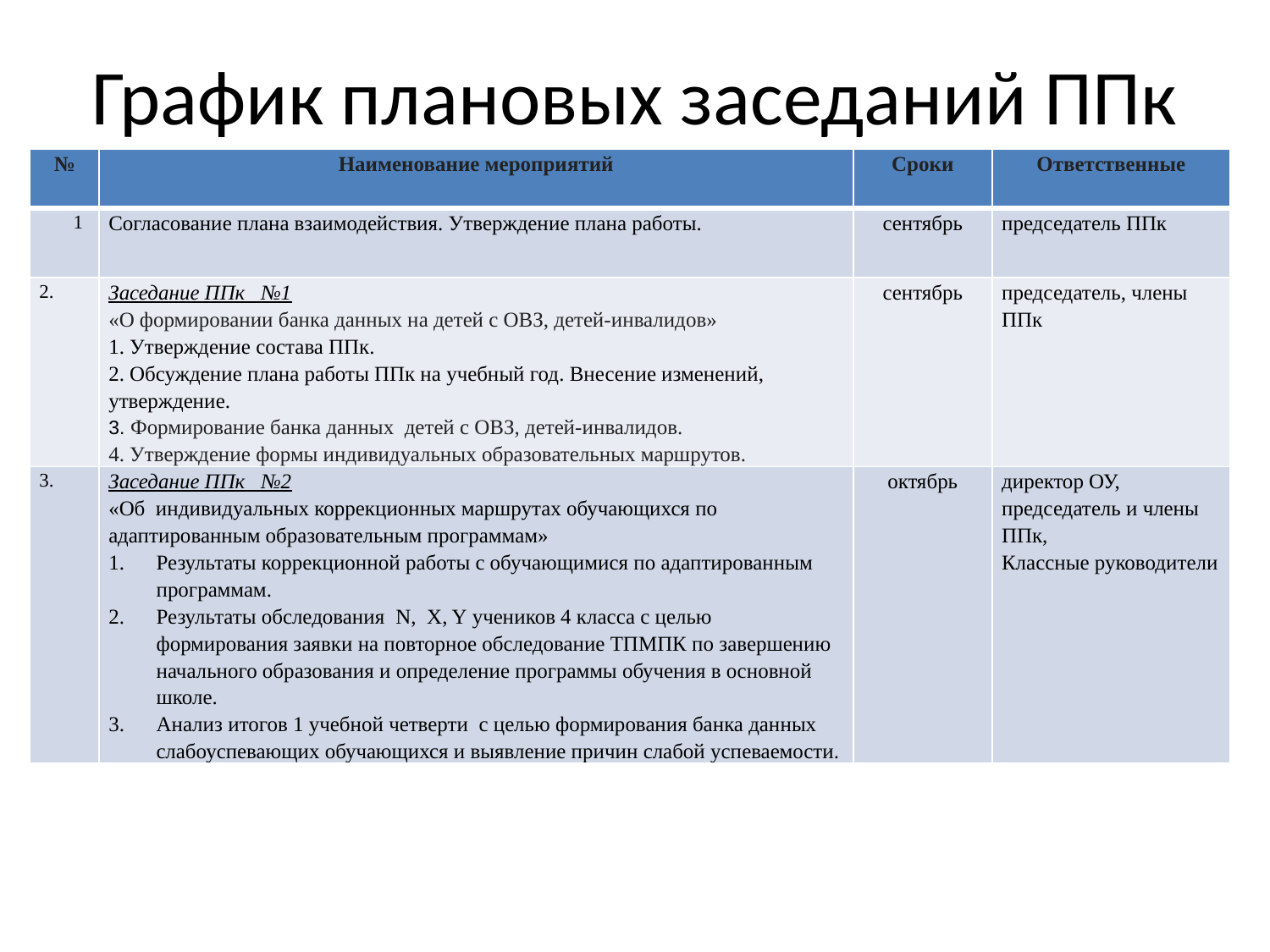

# График плановых заседаний ППк
| № | Наименование мероприятий | Сроки | Ответственные |
| --- | --- | --- | --- |
| 1 | Согласование плана взаимодействия. Утверждение плана работы. | сентябрь | председатель ППк |
| 2. | Заседание ППк №1 «О формировании банка данных на детей с ОВЗ, детей-инвалидов» 1. Утверждение состава ППк. 2. Обсуждение плана работы ППк на учебный год. Внесение изменений, утверждение. 3. Формирование банка данных детей с ОВЗ, детей-инвалидов. 4. Утверждение формы индивидуальных образовательных маршрутов. | сентябрь | председатель, члены ППк |
| 3. | Заседание ППк №2 «Об индивидуальных коррекционных маршрутах обучающихся по адаптированным образовательным программам» Результаты коррекционной работы с обучающимися по адаптированным программам. Результаты обследования N, X, Y учеников 4 класса с целью формирования заявки на повторное обследование ТПМПК по завершению начального образования и определение программы обучения в основной школе. Анализ итогов 1 учебной четверти с целью формирования банка данных слабоуспевающих обучающихся и выявление причин слабой успеваемости. | октябрь | директор ОУ, председатель и члены ППк, Классные руководители |